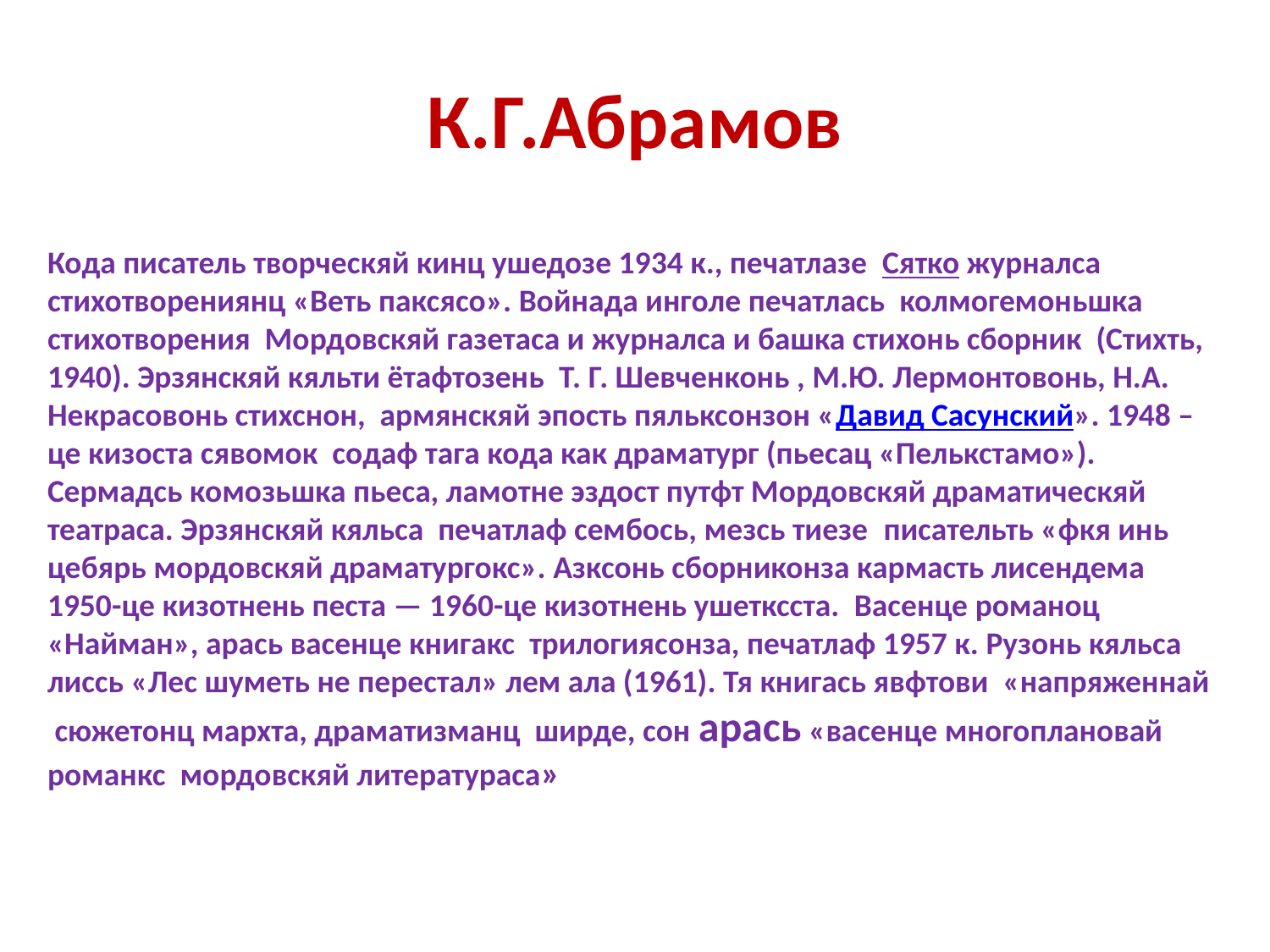

# К.Г.Абрамов
Кода писатель творческяй кинц ушедозе 1934 к., печатлазе  Сятко журналса стихотворениянц «Веть паксясо». Войнада инголе печатлась  колмогемоньшка стихотворения  Мордовскяй газетаса и журналса и башка стихонь сборник  (Стихть, 1940). Эрзянскяй кяльти ётафтозень  Т. Г. Шевченконь , М.Ю. Лермонтовонь, Н.А. Некрасовонь стихснон,  армянскяй эпость пяльксонзон «Давид Сасунский». 1948 –це кизоста сявомок  содаф тага кода как драматург (пьесац «Пелькстамо»). Сермадсь комозьшка пьеса, ламотне эздост путфт Мордовскяй драматическяй театраса. Эрзянскяй кяльса  печатлаф сембось, мезсь тиезе  писательть «фкя инь цебярь мордовскяй драматургокс». Азксонь сборниконза кармасть лисендема 1950-це кизотнень песта — 1960-це кизотнень ушетксста.  Васенце романоц «Найман», арась васенце книгакс  трилогиясонза, печатлаф 1957 к. Рузонь кяльса лиссь «Лес шуметь не перестал» лем ала (1961). Тя книгась явфтови  «напряженнай  сюжетонц мархта, драматизманц  ширде, сон арась «васенце многоплановай романкс  мордовскяй литератураса»